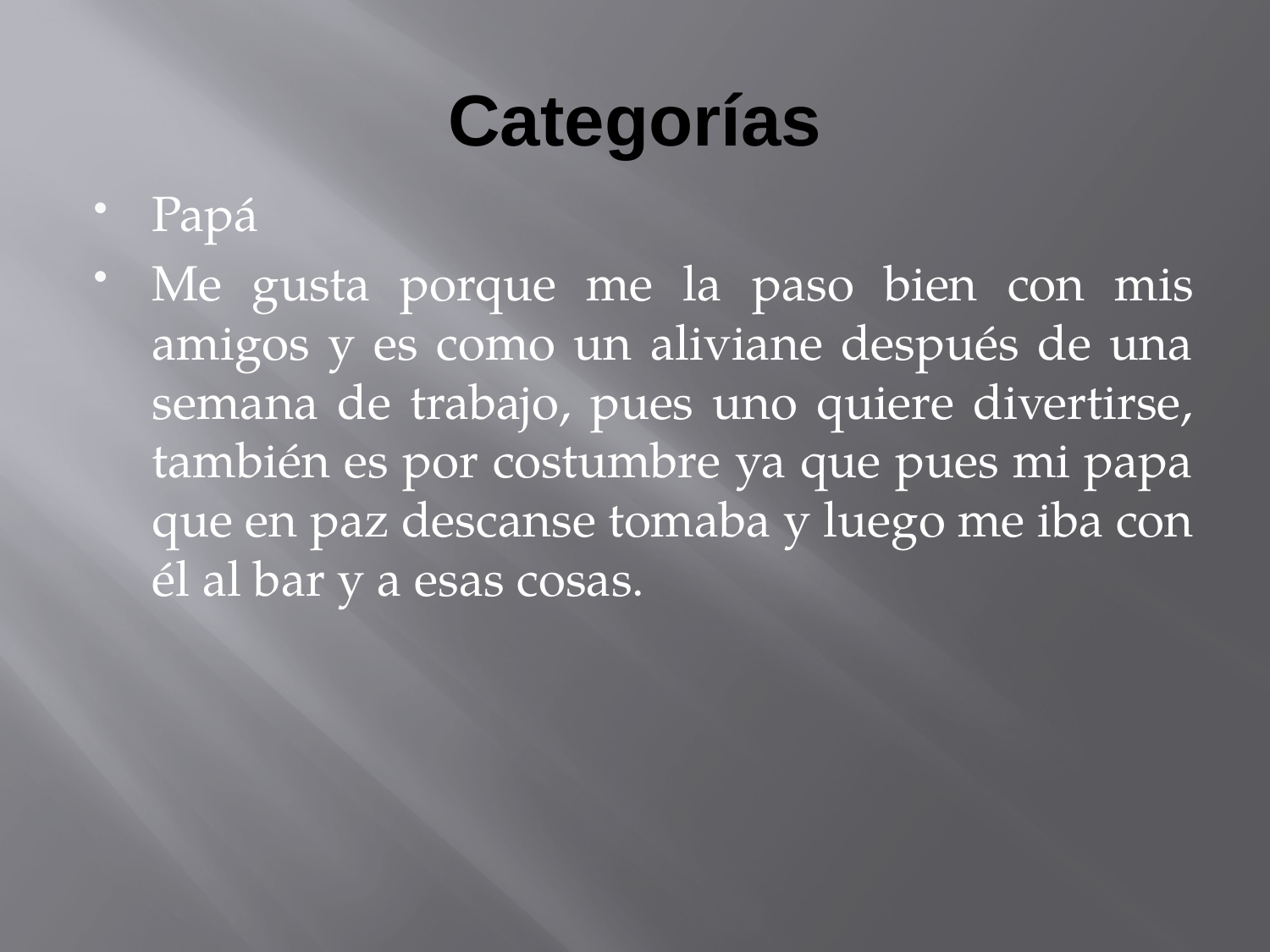

# Categorías
Papá
Me gusta porque me la paso bien con mis amigos y es como un aliviane después de una semana de trabajo, pues uno quiere divertirse, también es por costumbre ya que pues mi papa que en paz descanse tomaba y luego me iba con él al bar y a esas cosas.